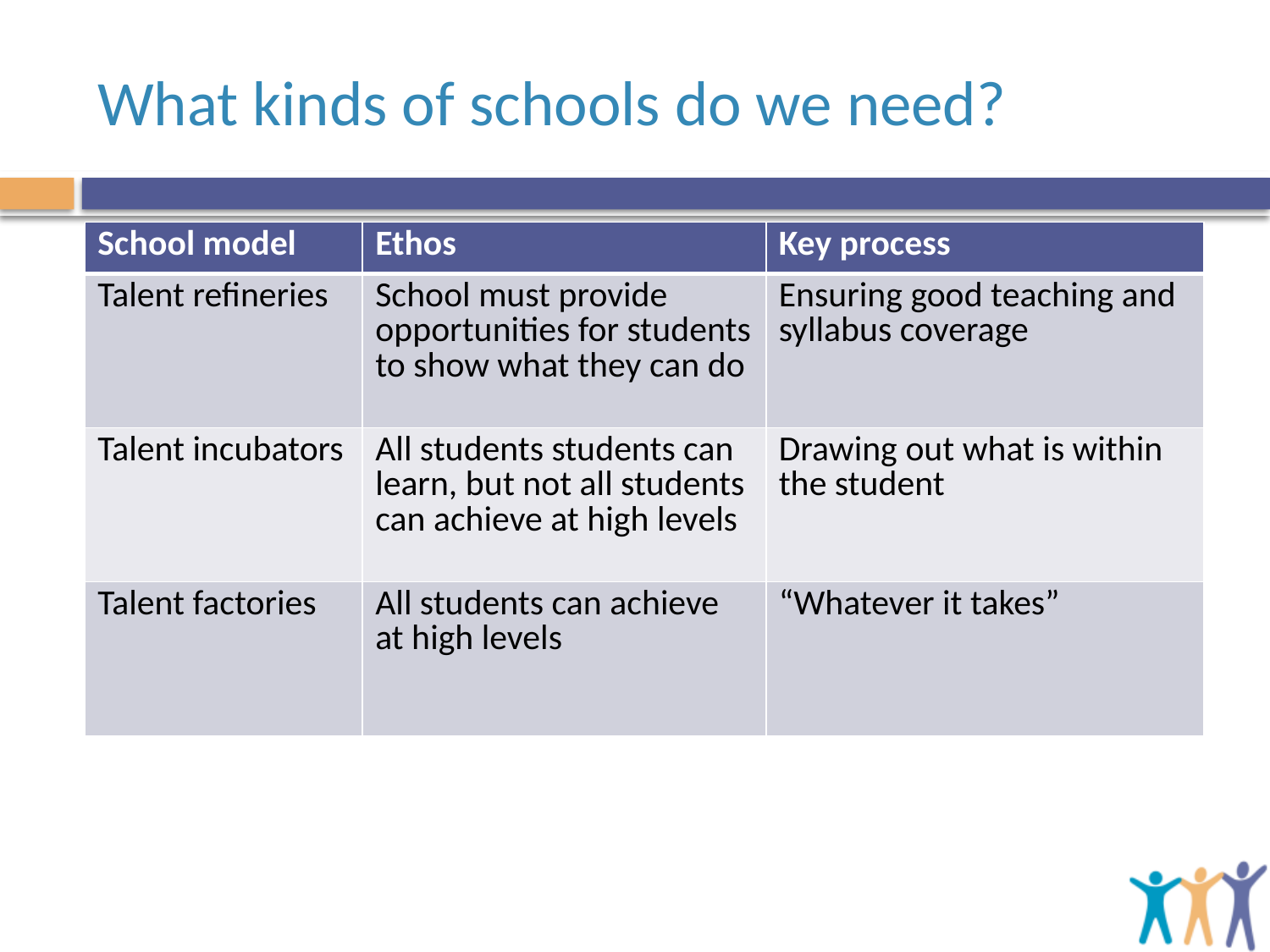

# What kinds of schools do we need?
| School model | Ethos | Key process |
| --- | --- | --- |
| Talent refineries | School must provide opportunities for students to show what they can do | Ensuring good teaching and syllabus coverage |
| Talent incubators | All students students can learn, but not all students can achieve at high levels | Drawing out what is within the student |
| Talent factories | All students can achieve at high levels | “Whatever it takes” |